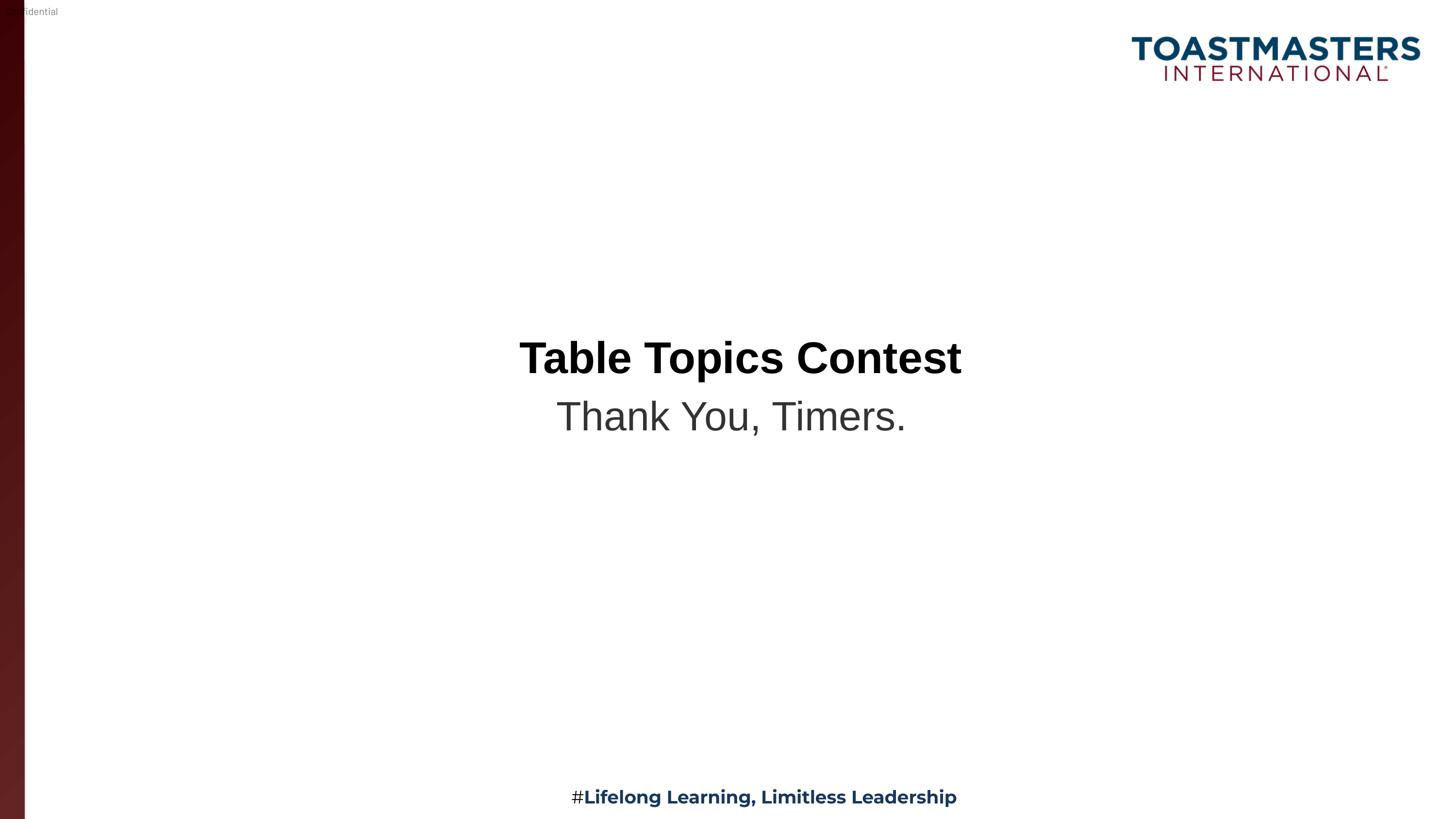

# Table Topics Contest
Thank You, Timers.